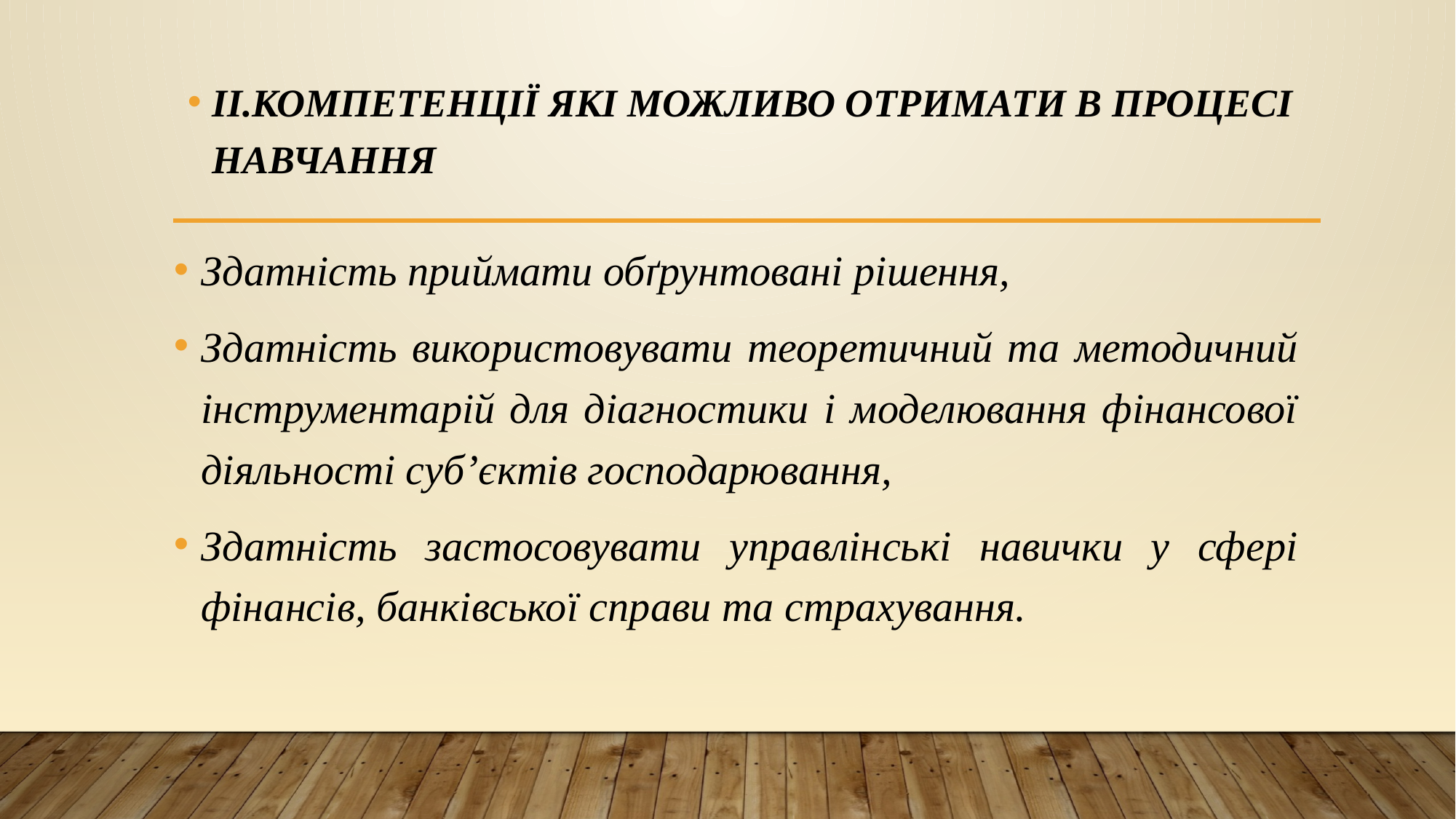

# ІІ.КОМПЕТЕНЦІЇ ЯКІ МОЖЛИВО ОТРИМАТИ В ПРОЦЕСІ НАВЧАННЯ

Здатність приймати обґрунтовані рішення,
Здатність використовувати теоретичний та методичний інструментарій для діагностики і моделювання фінансової діяльності суб’єктів господарювання,
Здатність застосовувати управлінські навички у сфері фінансів, банківської справи та страхування.